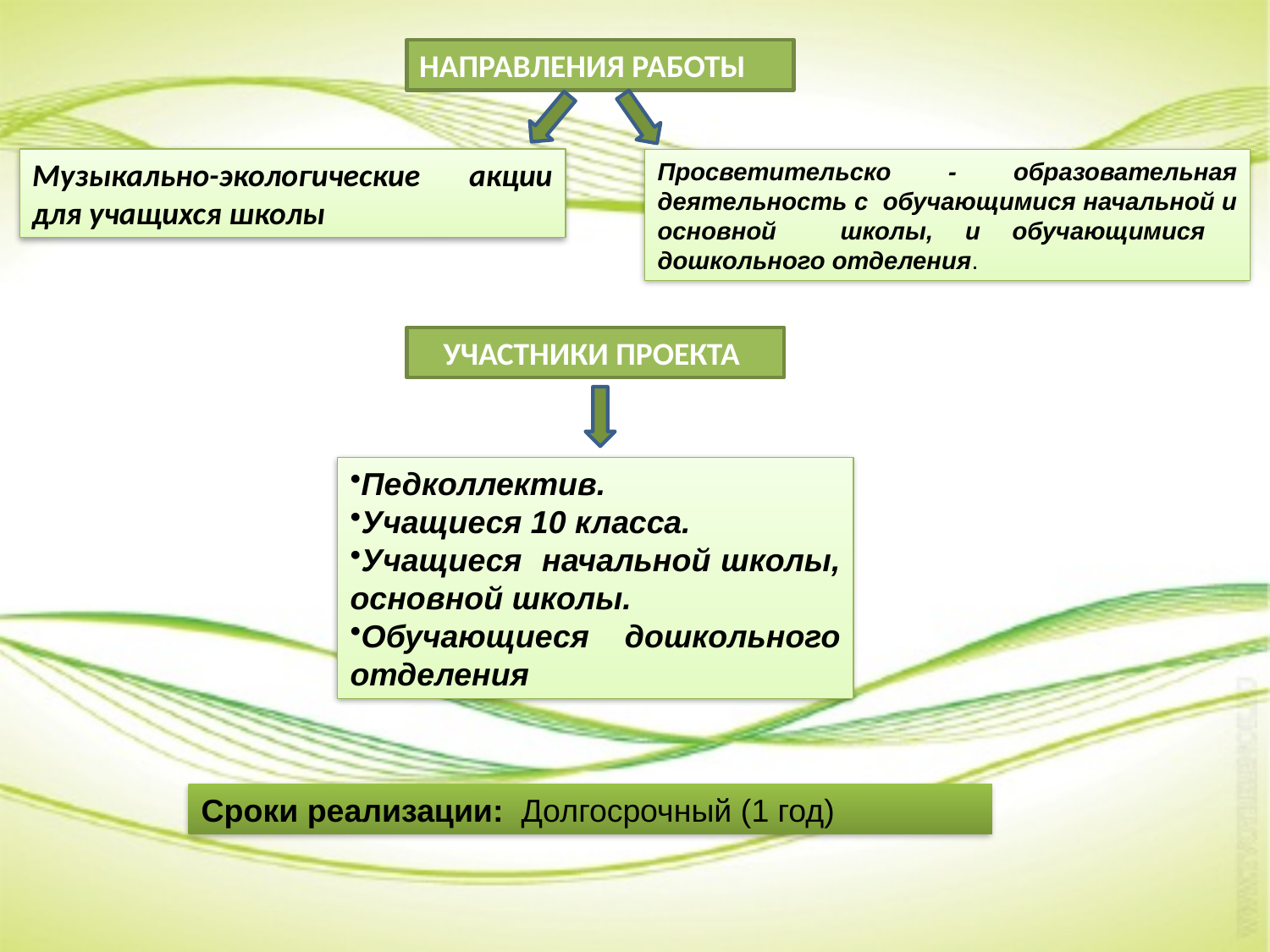

НАПРАВЛЕНИЯ РАБОТЫ

Музыкально-экологические акции для учащихся школы
Просветительско - образовательная деятельность с  обучающимися начальной и основной  школы, и обучающимися  дошкольного отделения.
УЧАСТНИКИ ПРОЕКТА

Педколлектив.
Учащиеся 10 класса.
Учащиеся  начальной школы, основной школы.
Обучающиеся  дошкольного отделения
Сроки реализации:  Долгосрочный (1 год)